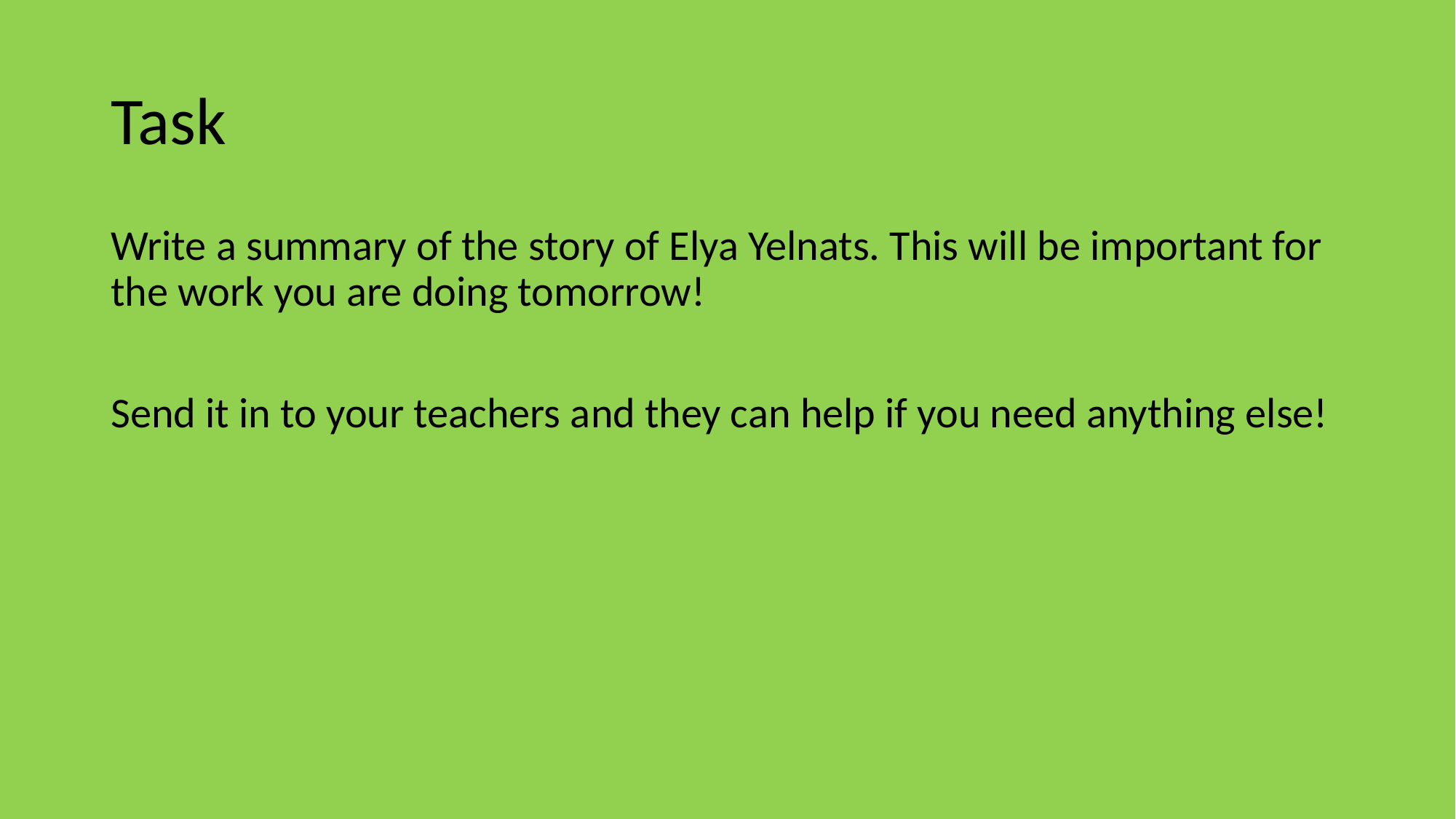

# Task
Write a summary of the story of Elya Yelnats. This will be important for the work you are doing tomorrow!

Send it in to your teachers and they can help if you need anything else!